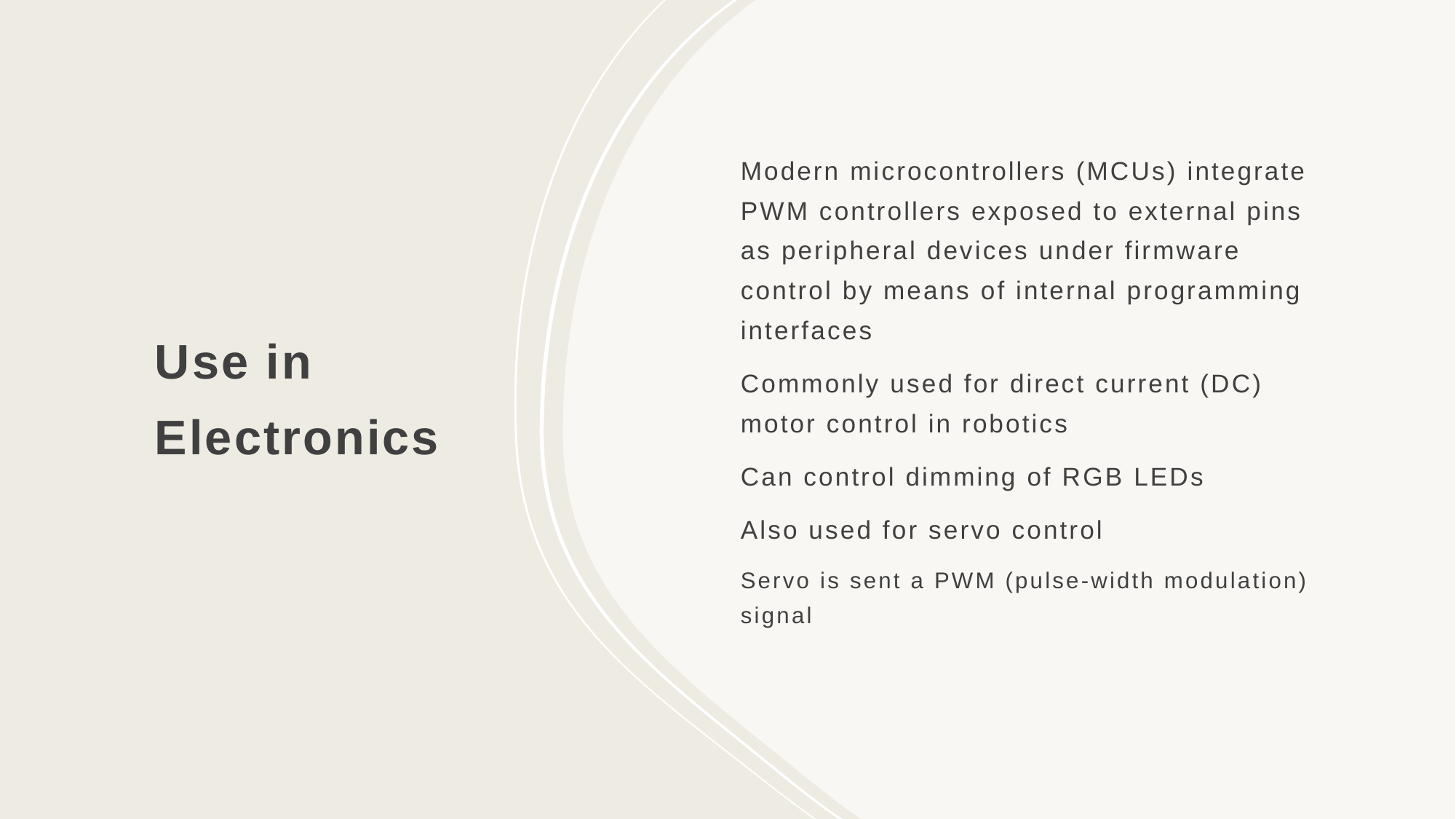

# Use in Electronics
Modern microcontrollers (MCUs) integrate PWM controllers exposed to external pins as peripheral devices under firmware control by means of internal programming interfaces
Commonly used for direct current (DC) motor control in robotics
Can control dimming of RGB LEDs
Also used for servo control
Servo is sent a PWM (pulse-width modulation) signal